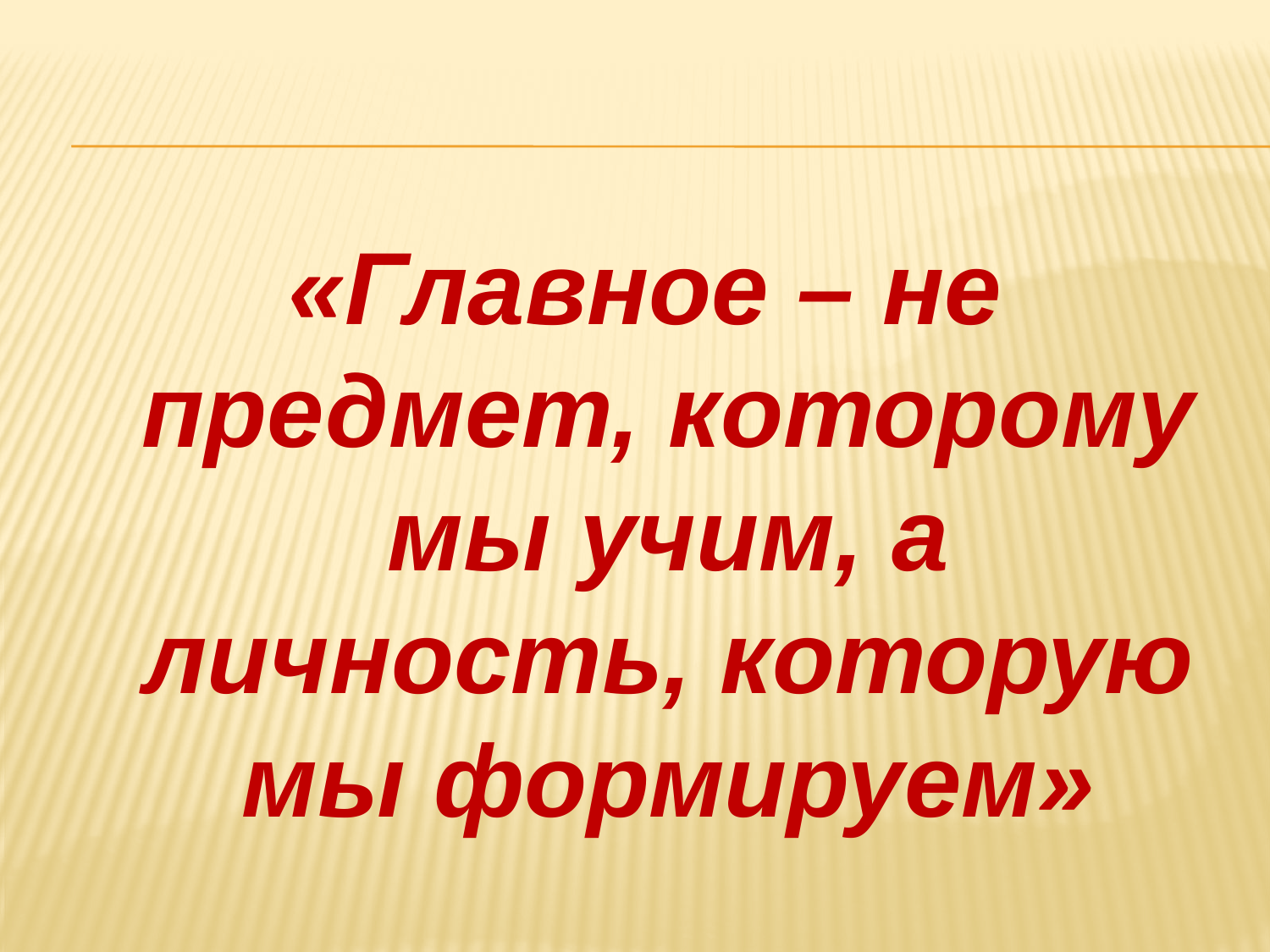

#
«Главное – не предмет, которому мы учим, а личность, которую мы формируем»